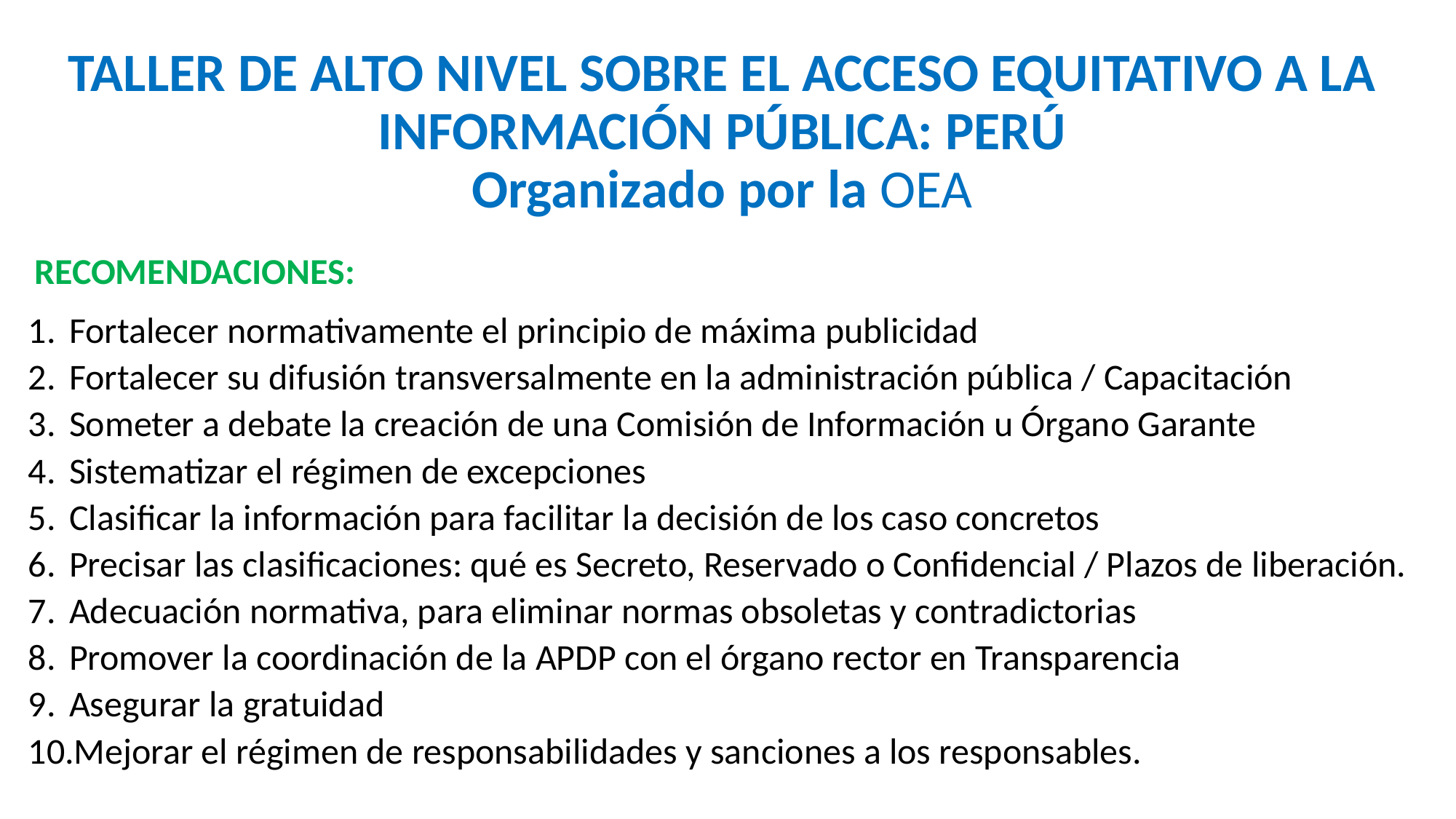

# TALLER DE ALTO NIVEL SOBRE EL ACCESO EQUITATIVO A LA INFORMACIÓN PÚBLICA: PERÚ Organizado por la OEA
 RECOMENDACIONES:
Fortalecer normativamente el principio de máxima publicidad
Fortalecer su difusión transversalmente en la administración pública / Capacitación
Someter a debate la creación de una Comisión de Información u Órgano Garante
Sistematizar el régimen de excepciones
Clasificar la información para facilitar la decisión de los caso concretos
Precisar las clasificaciones: qué es Secreto, Reservado o Confidencial / Plazos de liberación.
Adecuación normativa, para eliminar normas obsoletas y contradictorias
Promover la coordinación de la APDP con el órgano rector en Transparencia
Asegurar la gratuidad
Mejorar el régimen de responsabilidades y sanciones a los responsables.